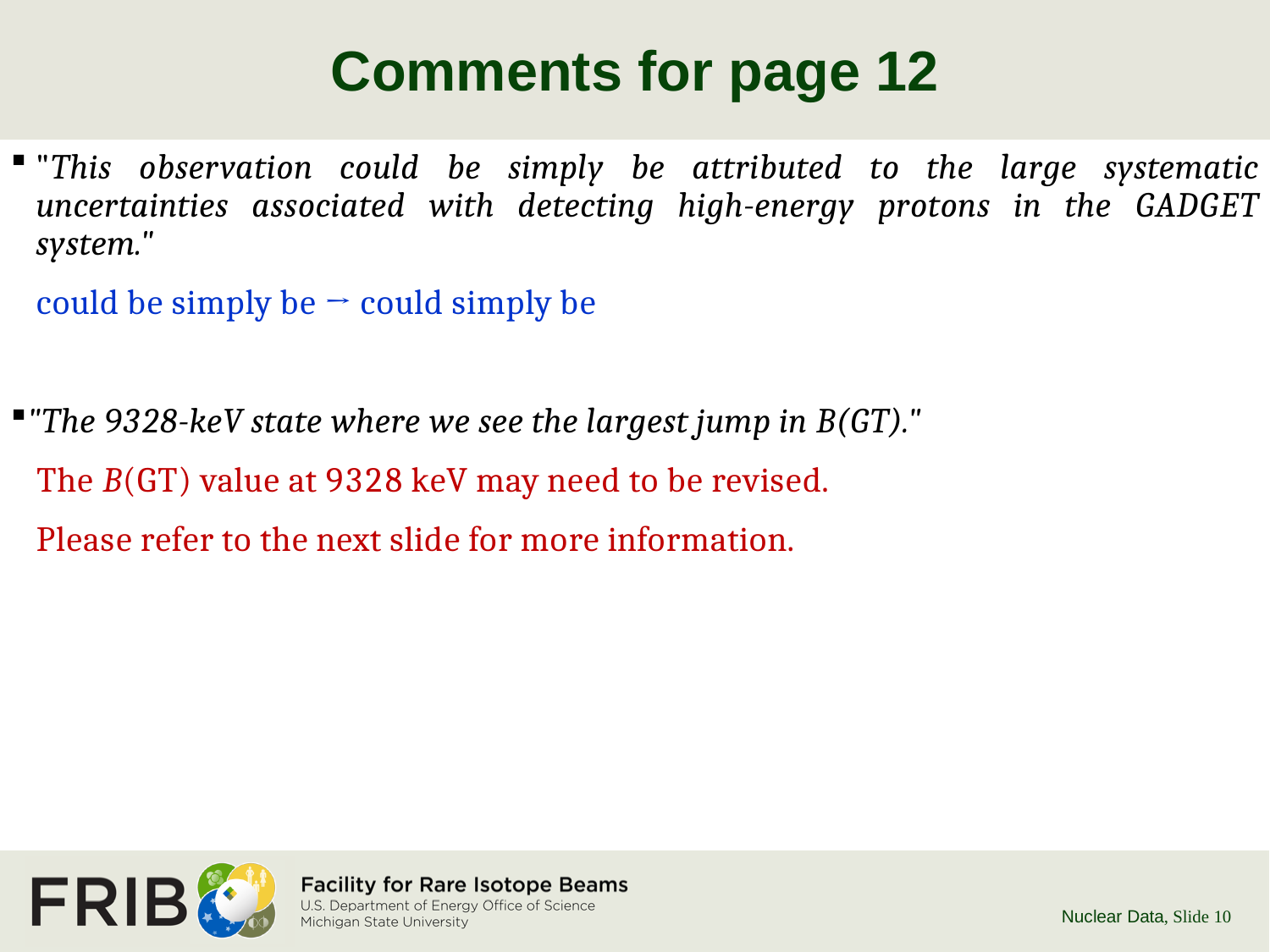

# Comments for page 12
"This observation could be simply be attributed to the large systematic uncertainties associated with detecting high-energy protons in the GADGET system."
could be simply be → could simply be

"The 9328-keV state where we see the largest jump in B(GT)."
The B(GT) value at 9328 keV may need to be revised.
Please refer to the next slide for more information.
Nuclear Data
, Slide 10